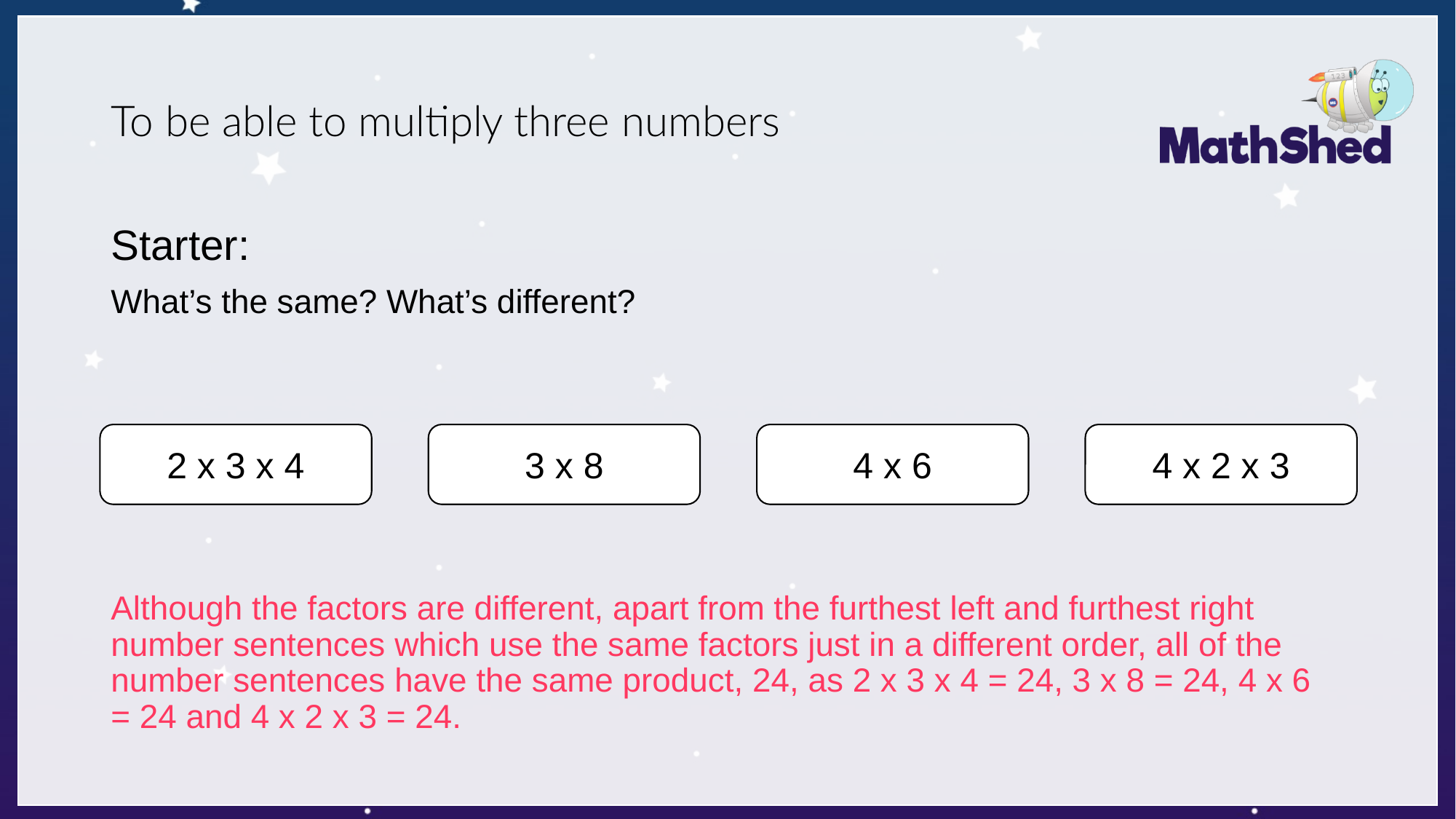

# To be able to multiply three numbers
Starter:
What’s the same? What’s different?

Although the factors are different, apart from the furthest left and furthest right number sentences which use the same factors just in a different order, all of the number sentences have the same product, 24, as 2 x 3 x 4 = 24, 3 x 8 = 24, 4 x 6 = 24 and 4 x 2 x 3 = 24.

2 x 3 x 4
3 x 8
4 x 6
4 x 2 x 3